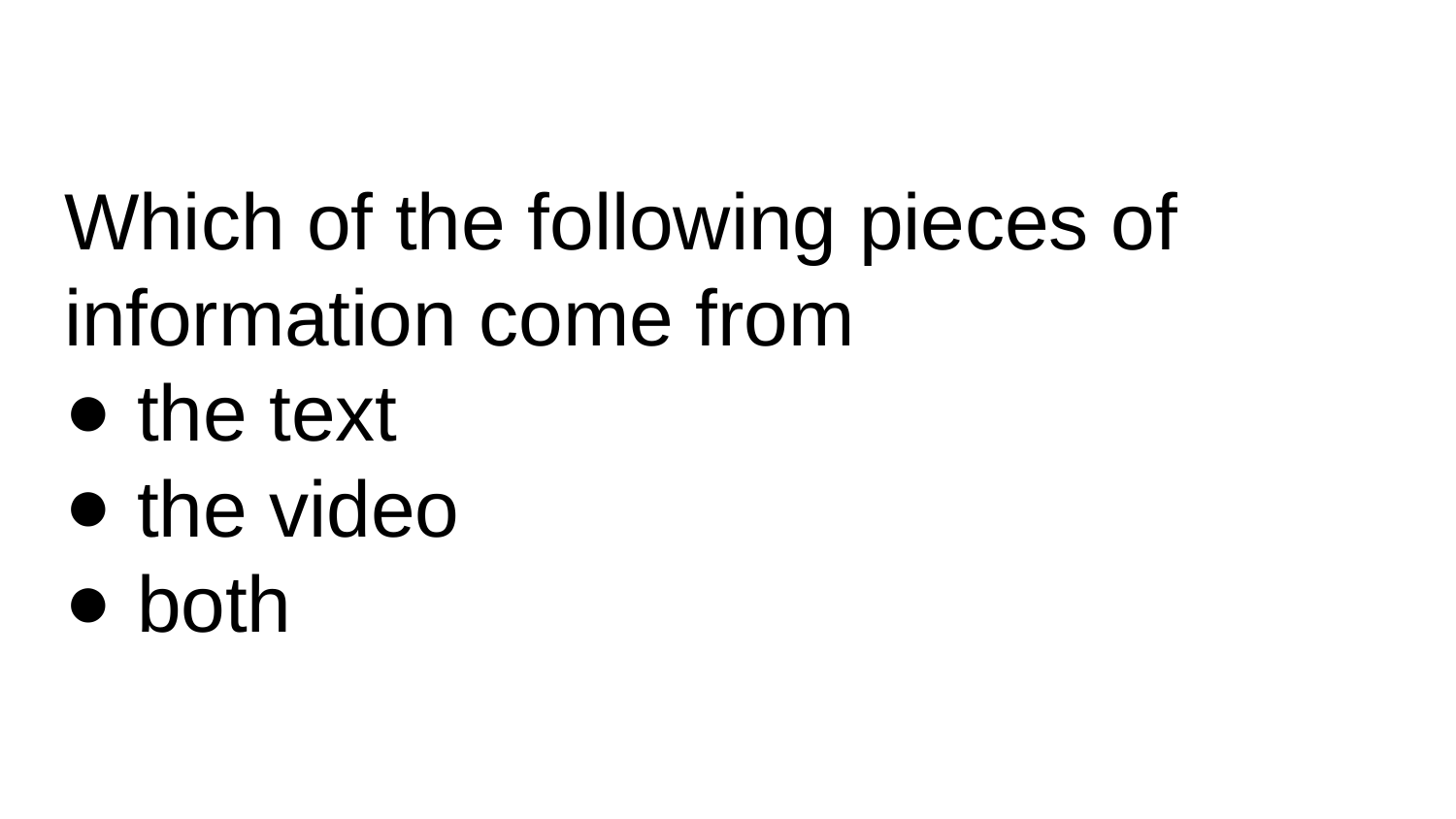

# Which of the following pieces of information come from
the text
the video
both